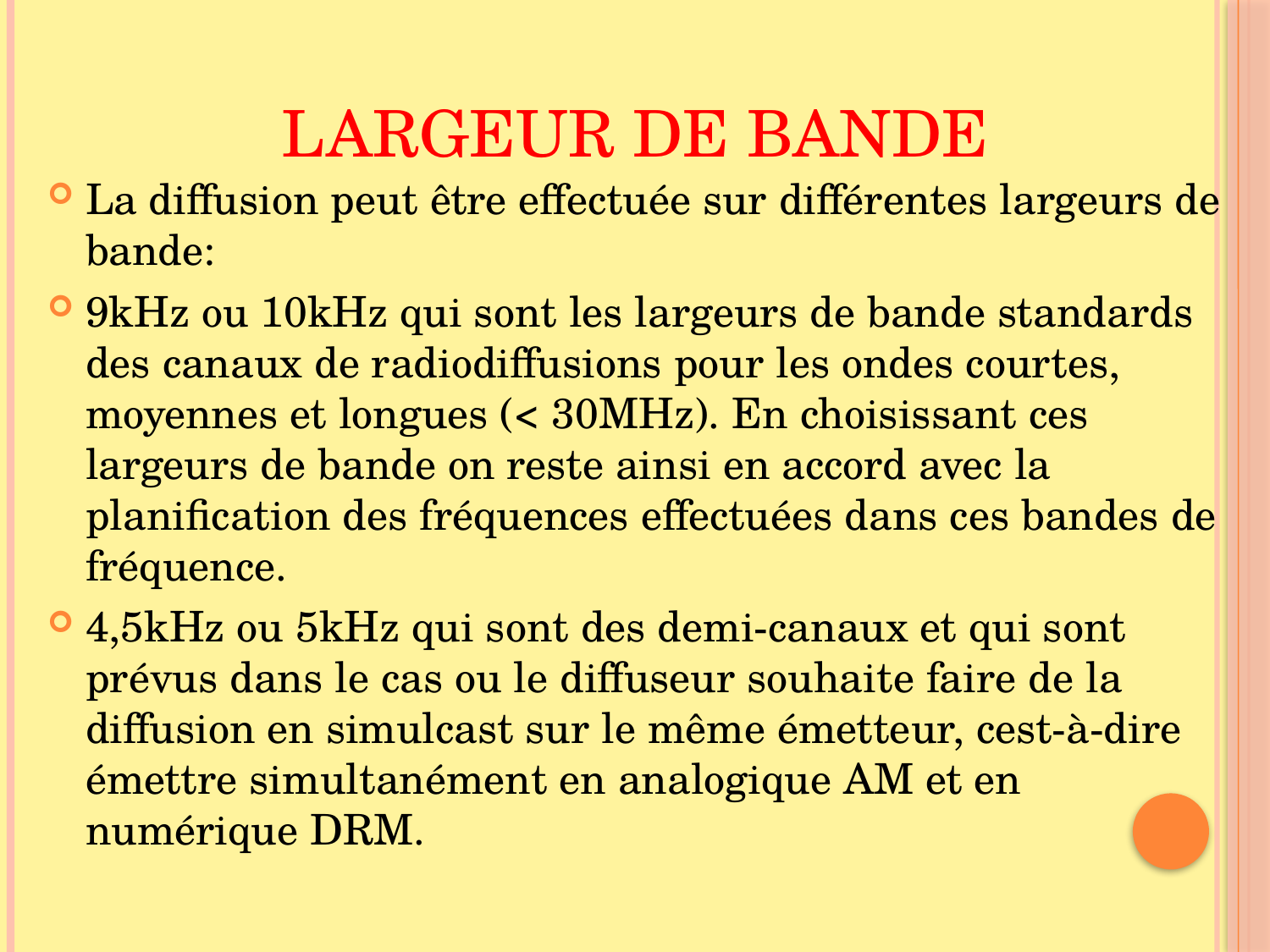

# LARGEUR DE BANDE
La diffusion peut être effectuée sur différentes largeurs de bande:
9kHz ou 10kHz qui sont les largeurs de bande standards des canaux de radiodiffusions pour les ondes courtes, moyennes et longues (< 30MHz). En choisissant ces largeurs de bande on reste ainsi en accord avec la planification des fréquences effectuées dans ces bandes de fréquence.
4,5kHz ou 5kHz qui sont des demi-canaux et qui sont prévus dans le cas ou le diffuseur souhaite faire de la diffusion en simulcast sur le même émetteur, cest-à-dire émettre simultanément en analogique AM et en numérique DRM.